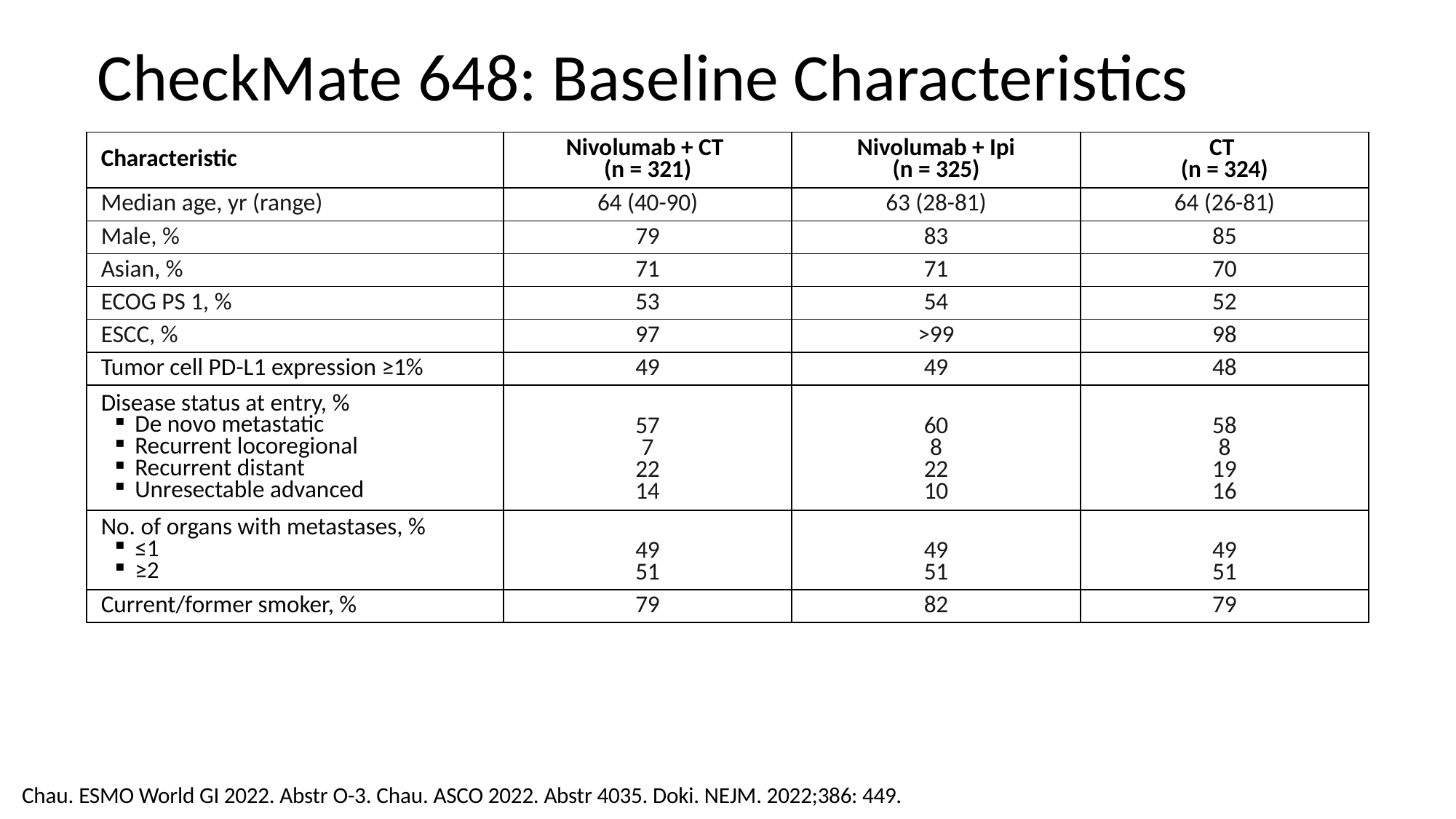

# CheckMate 648: Baseline Characteristics
| Characteristic | Nivolumab + CT (n = 321) | Nivolumab + Ipi (n = 325) | CT (n = 324) |
| --- | --- | --- | --- |
| Median age, yr (range) | 64 (40-90) | 63 (28-81) | 64 (26-81) |
| Male, % | 79 | 83 | 85 |
| Asian, % | 71 | 71 | 70 |
| ECOG PS 1, % | 53 | 54 | 52 |
| ESCC, % | 97 | >99 | 98 |
| Tumor cell PD-L1 expression ≥1% | 49 | 49 | 48 |
| Disease status at entry, % De novo metastatic Recurrent locoregional Recurrent distant Unresectable advanced | 57 7 22 14 | 60 8 22 10 | 58 8 19 16 |
| No. of organs with metastases, % ≤1 ≥2 | 49 51 | 49 51 | 49 51 |
| Current/former smoker, % | 79 | 82 | 79 |
Chau. ESMO World GI 2022. Abstr O-3. Chau. ASCO 2022. Abstr 4035. Doki. NEJM. 2022;386: 449.